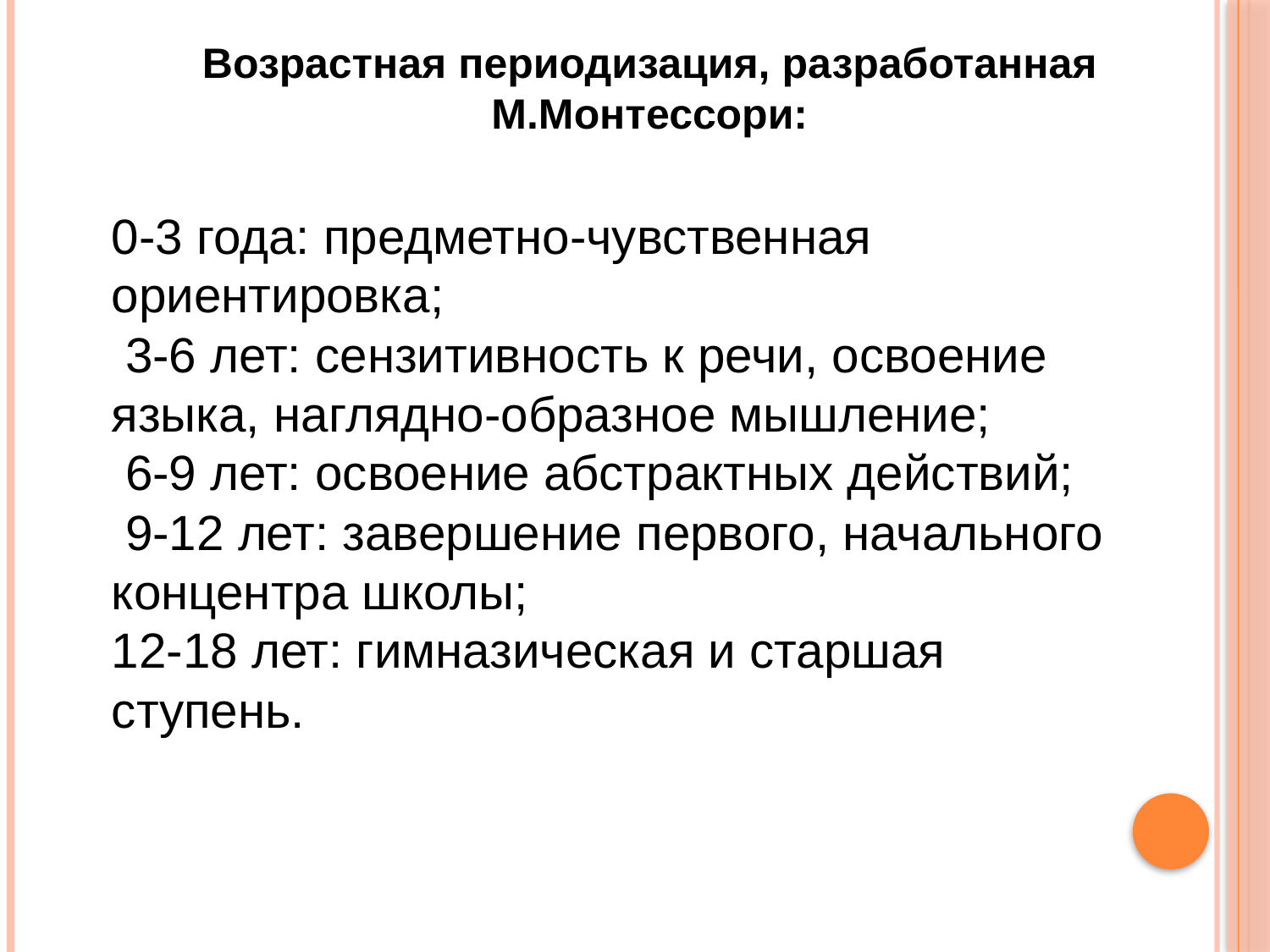

Возрастная периодизация, разработанная М.Монтессори:
0-3 года: предметно-чувственная ориентировка;
 3-6 лет: сензитивность к речи, освоение языка, наглядно-образное мышление;
 6-9 лет: освоение абстрактных действий;
 9-12 лет: завершение первого, начального концентра школы;
12-18 лет: гимназическая и старшая ступень.